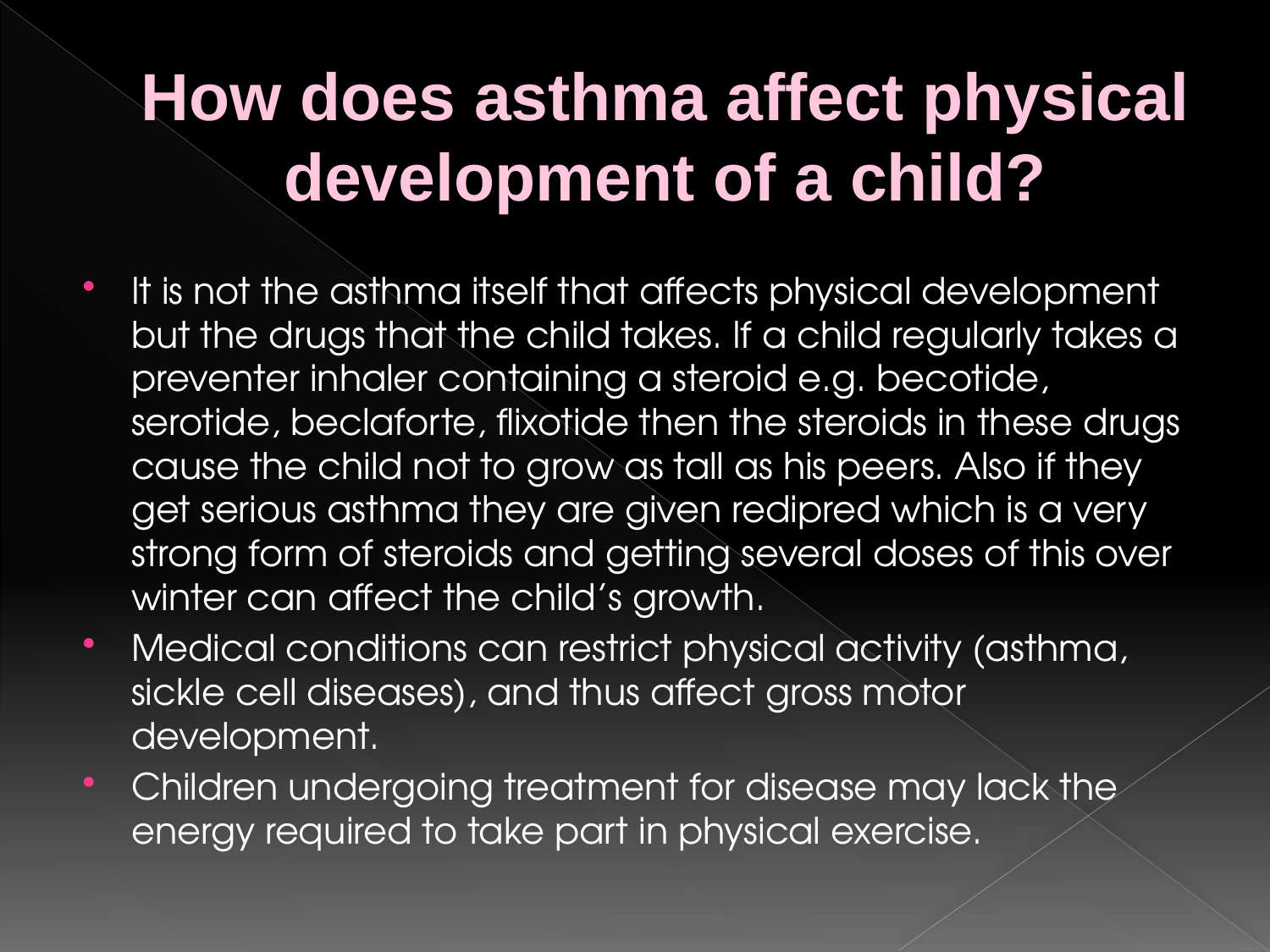

# How does asthma affect physical development of a child?
It is not the asthma itself that affects physical development but the drugs that the child takes. If a child regularly takes a preventer inhaler containing a steroid e.g. becotide, serotide, beclaforte, flixotide then the steroids in these drugs cause the child not to grow as tall as his peers. Also if they get serious asthma they are given redipred which is a very strong form of steroids and getting several doses of this over winter can affect the child’s growth.
Medical conditions can restrict physical activity (asthma, sickle cell diseases), and thus affect gross motor development.
Children undergoing treatment for disease may lack the energy required to take part in physical exercise.